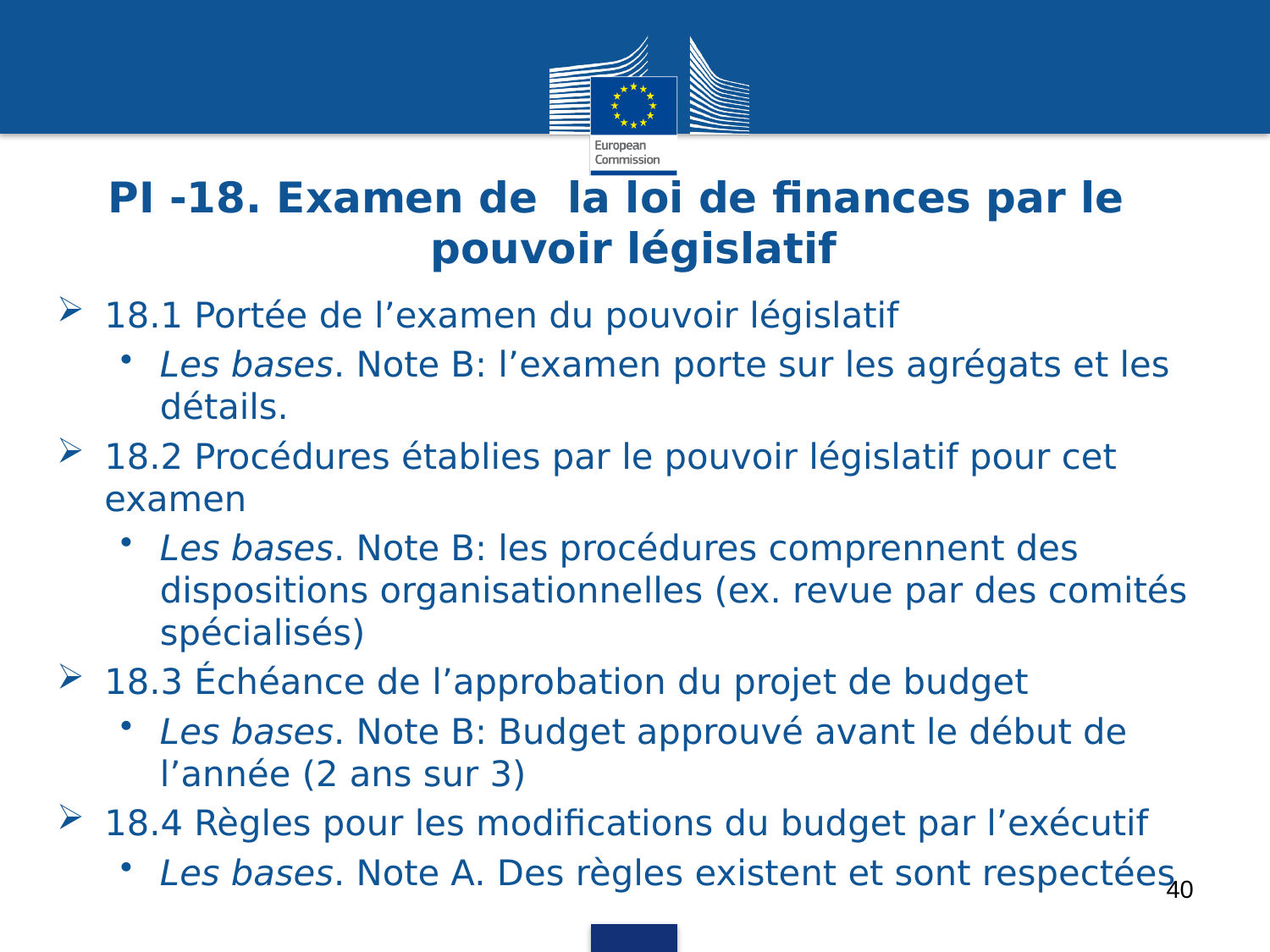

# PI -18. Examen de  la loi de finances par le pouvoir législatif
18.1 Portée de l’examen du pouvoir législatif
Les bases. Note B: l’examen porte sur les agrégats et les détails.
18.2 Procédures établies par le pouvoir législatif pour cet examen
Les bases. Note B: les procédures comprennent des  dispositions organisationnelles (ex. revue par des comités spécialisés)
18.3 Échéance de l’approbation du projet de budget
Les bases. Note B: Budget approuvé avant le début de l’année (2 ans sur 3)
18.4 Règles pour les modifications du budget par l’exécutif
Les bases. Note A. Des règles existent et sont respectées

40